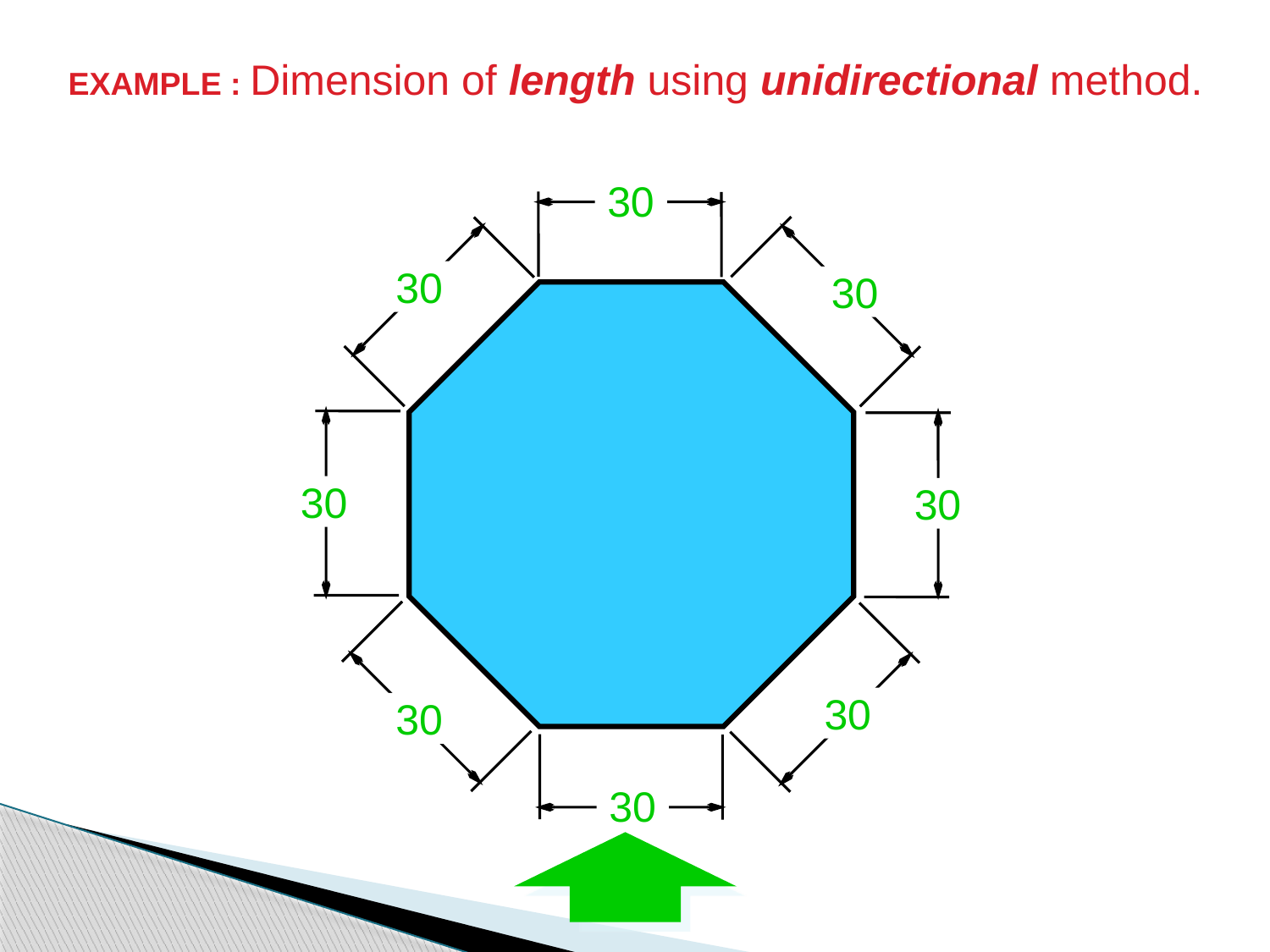

EXAMPLE : Dimension of length using unidirectional method.

30

30

30

30

30

30

30

30